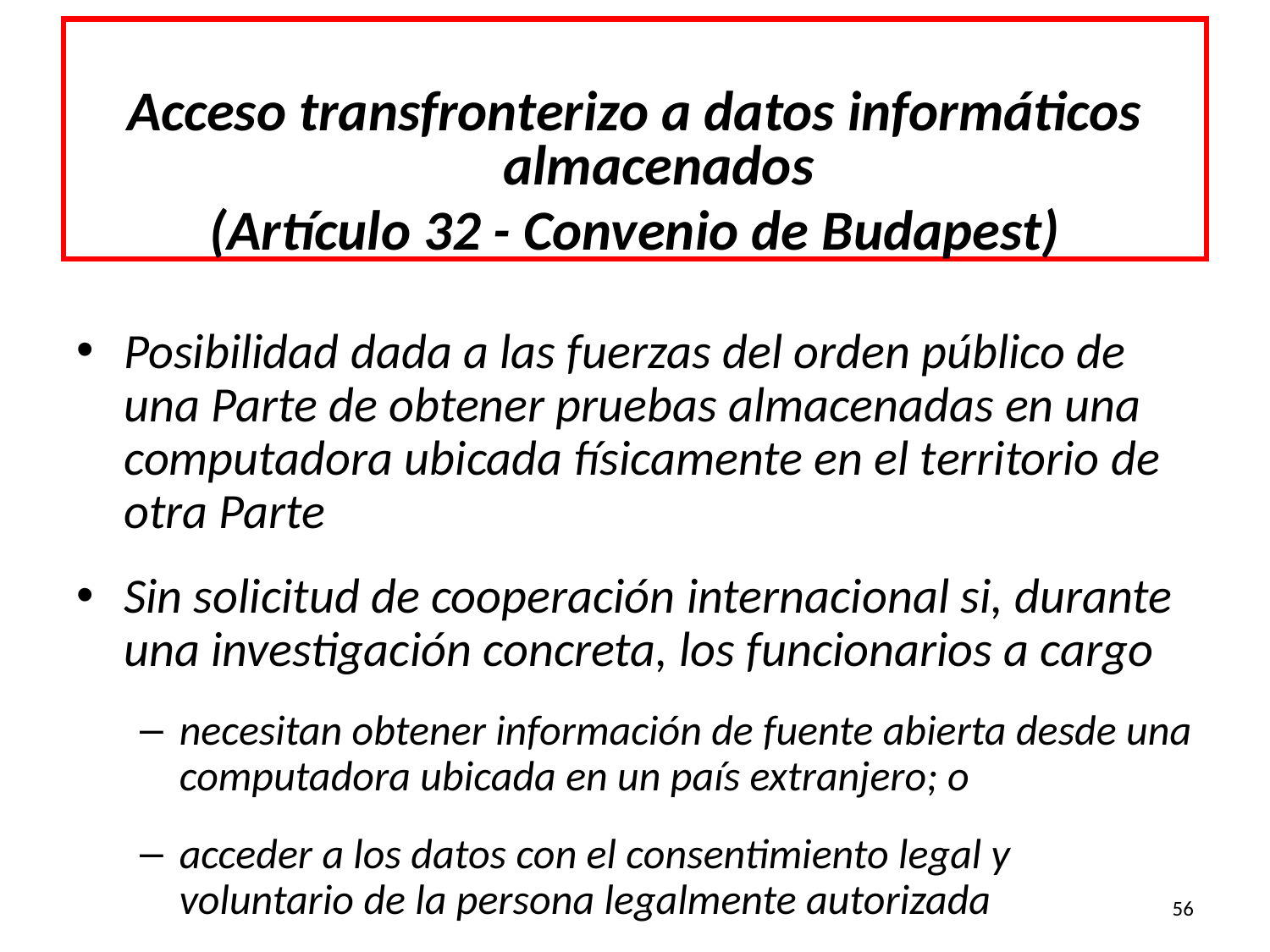

Acceso transfronterizo a datos informáticos almacenados
(Artículo 32 - Convenio de Budapest)

Posibilidad dada a las fuerzas del orden público de una Parte de obtener pruebas almacenadas en una computadora ubicada físicamente en el territorio de otra Parte
Sin solicitud de cooperación internacional si, durante una investigación concreta, los funcionarios a cargo
necesitan obtener información de fuente abierta desde una computadora ubicada en un país extranjero; o
acceder a los datos con el consentimiento legal y voluntario de la persona legalmente autorizada
56